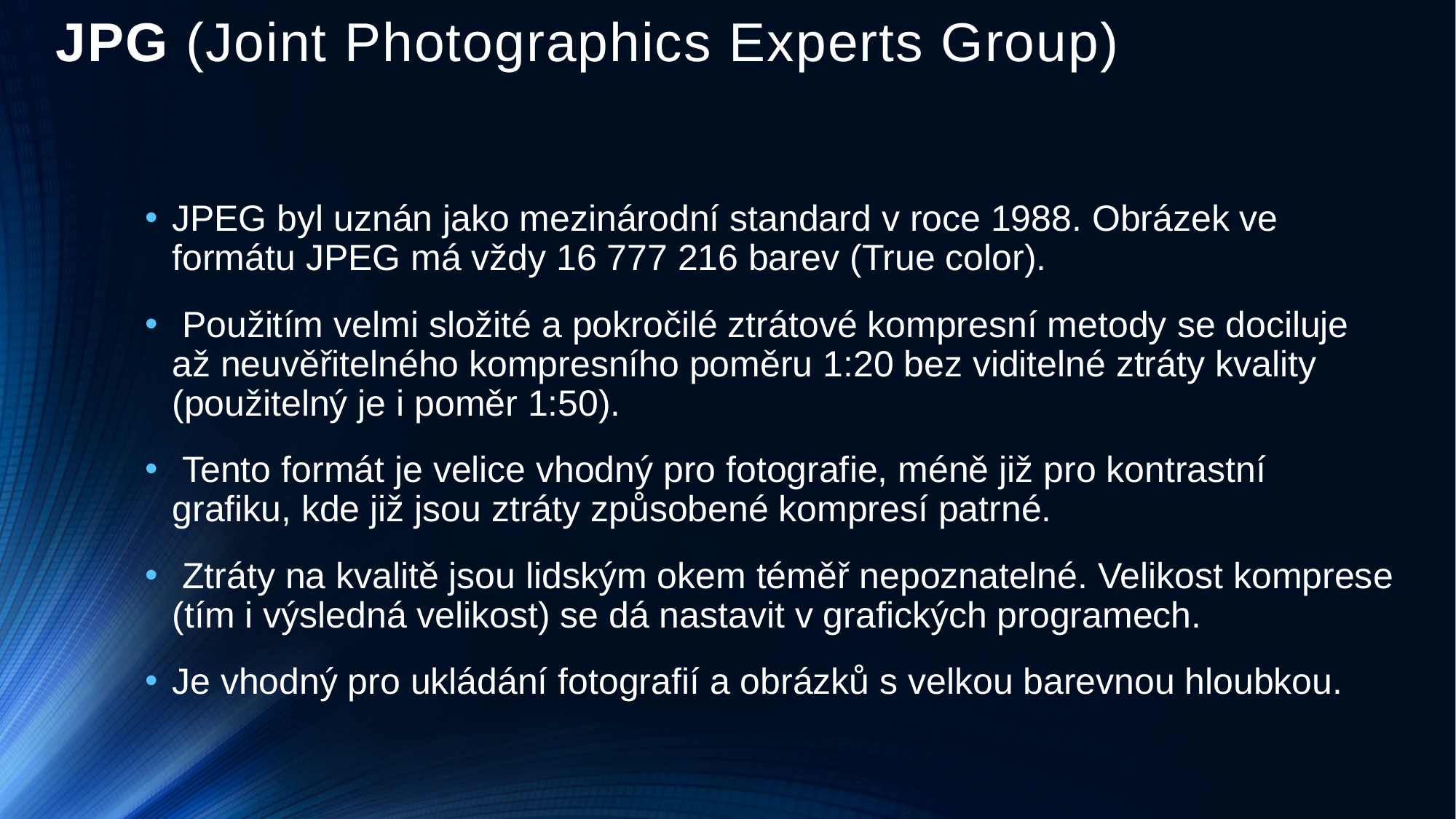

# JPG (Joint Photographics Experts Group)
JPEG byl uznán jako mezinárodní standard v roce 1988. Obrázek ve formátu JPEG má vždy 16 777 216 barev (True color).
 Použitím velmi složité a pokročilé ztrátové kompresní metody se dociluje až neuvěřitelného kompresního poměru 1:20 bez viditelné ztráty kvality (použitelný je i poměr 1:50).
 Tento formát je velice vhodný pro fotografie, méně již pro kontrastní grafiku, kde již jsou ztráty způsobené kompresí patrné.
 Ztráty na kvalitě jsou lidským okem téměř nepoznatelné. Velikost komprese (tím i výsledná velikost) se dá nastavit v grafických programech.
Je vhodný pro ukládání fotografií a obrázků s velkou barevnou hloubkou.